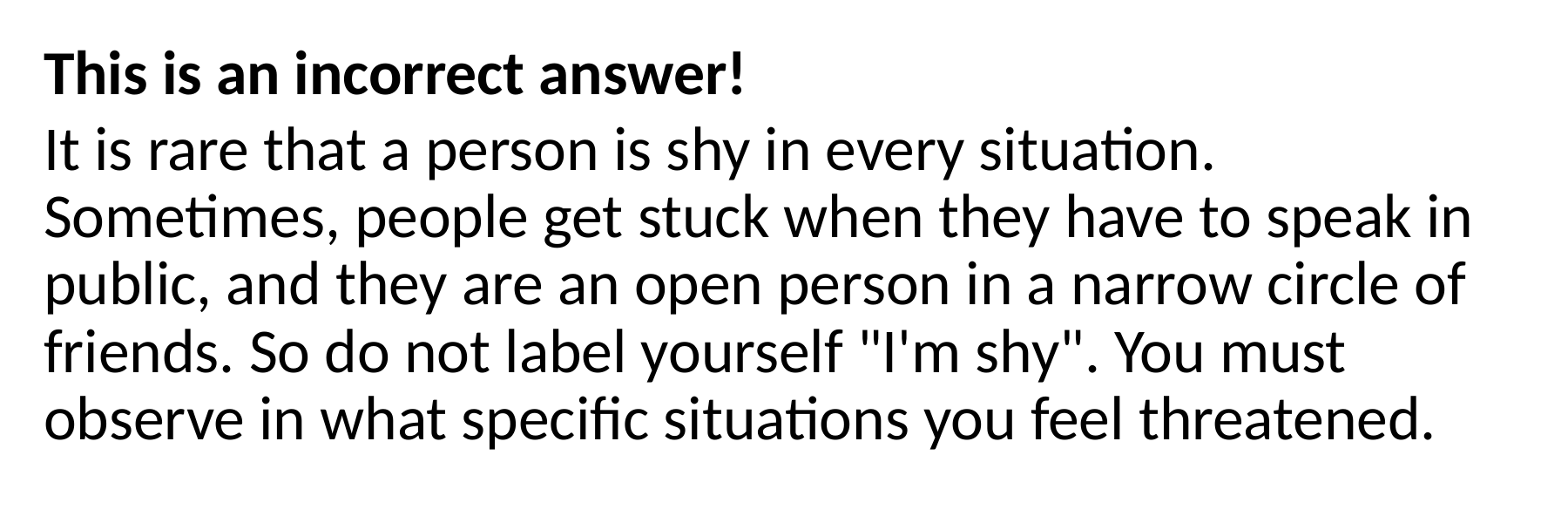

This is an incorrect answer!
It is rare that a person is shy in every situation. Sometimes, people get stuck when they have to speak in public, and they are an open person in a narrow circle of friends. So do not label yourself "I'm shy". You must observe in what specific situations you feel threatened.